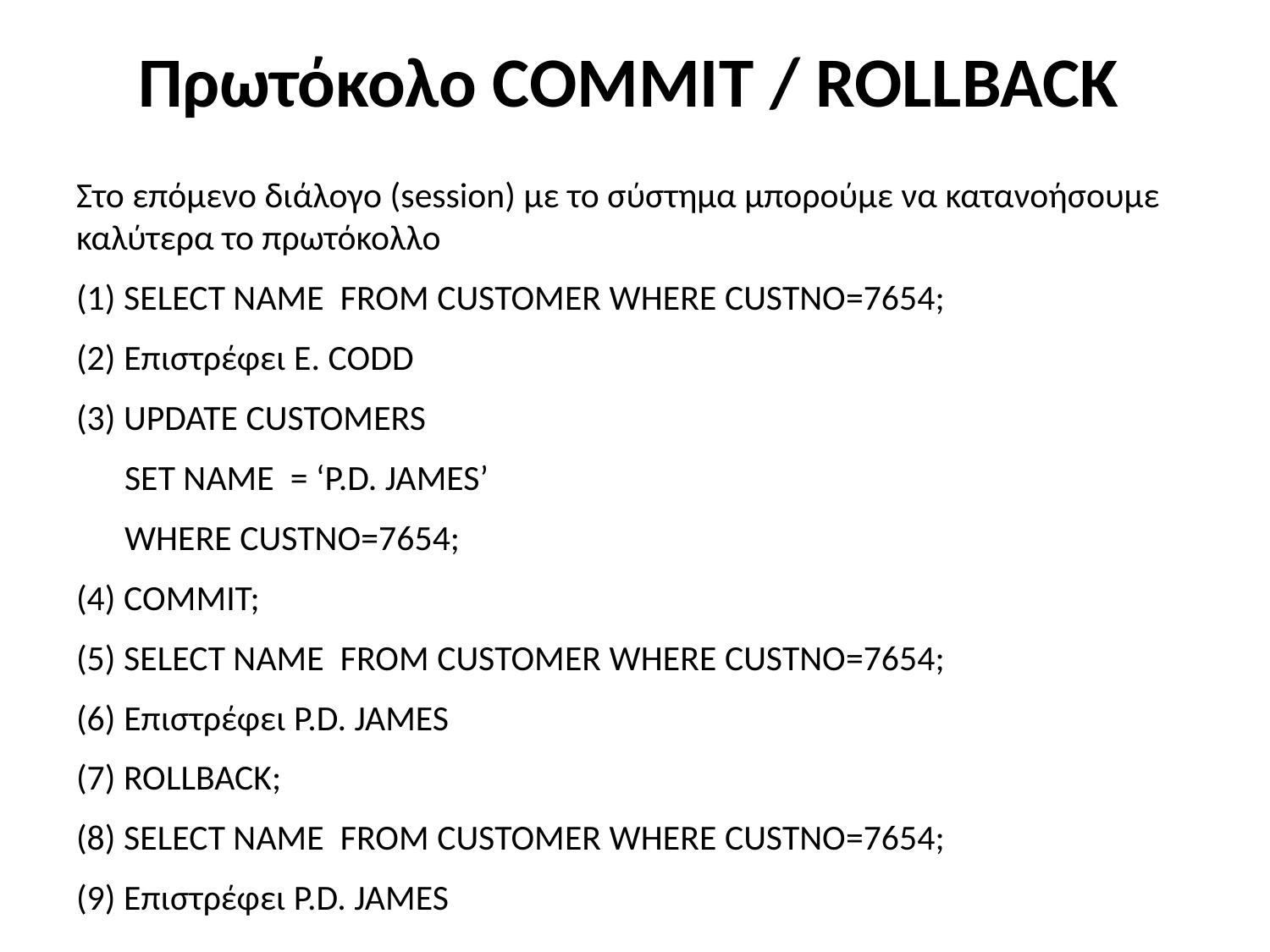

# Πρωτόκολο COMMIT / ROLLBACK
Στο επόμενο διάλογο (session) με το σύστημα μπορούμε να κατανοήσουμε καλύτερα το πρωτόκολλο
(1) SELECT NAME  FROM CUSTOMER WHERE CUSTNO=7654;
(2) Επιστρέφει E. CODD
(3) UPDATE CUSTOMERS
      SET NAME  = ‘P.D. JAMES’
      WHERE CUSTNO=7654;
(4) COMMIT;
(5) SELECT NAME  FROM CUSTOMER WHERE CUSTNO=7654;
(6) Επιστρέφει P.D. JAMES
(7) ROLLBACK;
(8) SELECT NAME  FROM CUSTOMER WHERE CUSTNO=7654;
(9) Επιστρέφει P.D. JAMES